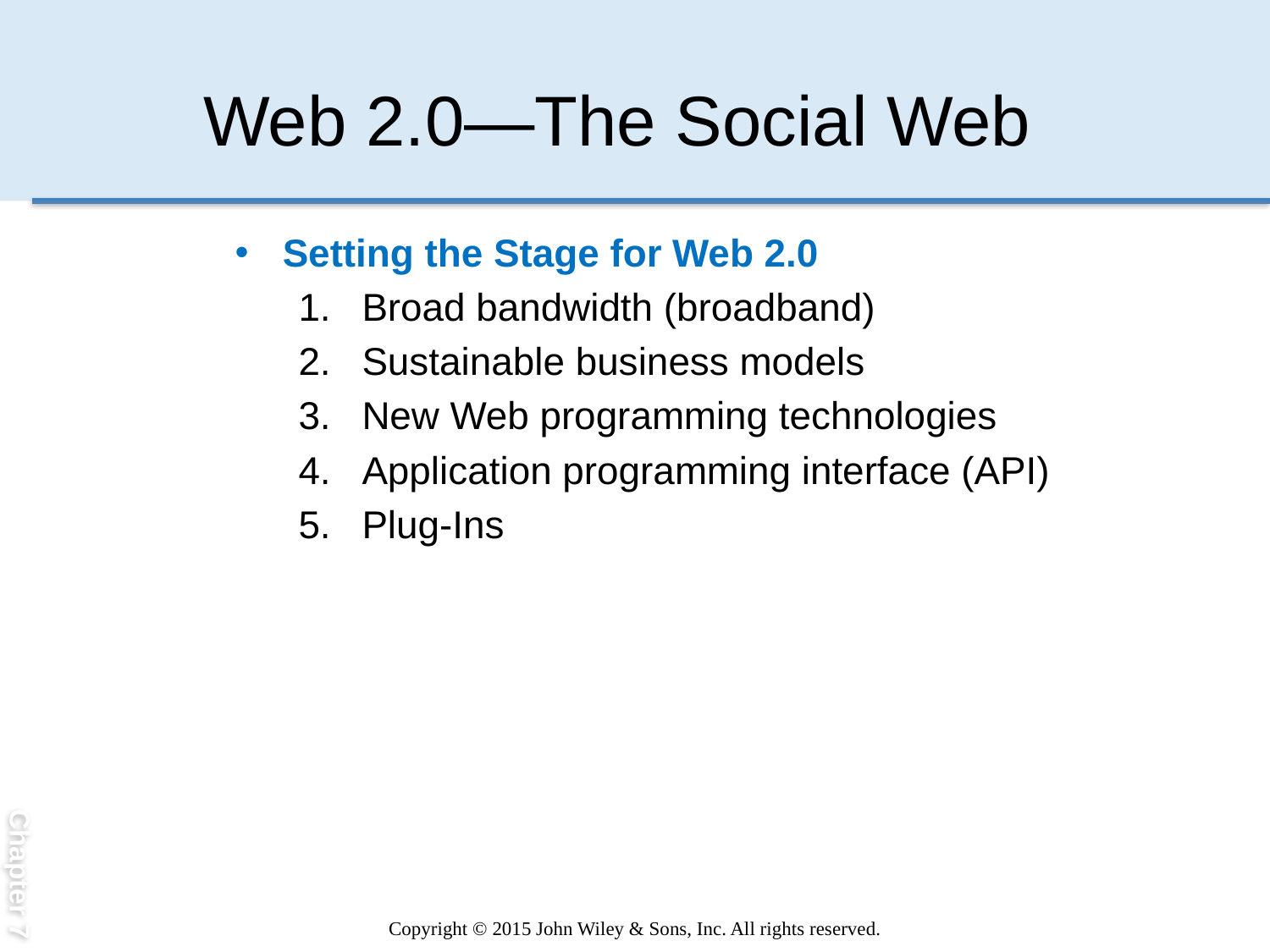

Chapter 7
# Web 2.0—The Social Web
Setting the Stage for Web 2.0
Broad bandwidth (broadband)
Sustainable business models
New Web programming technologies
Application programming interface (API)
Plug-Ins